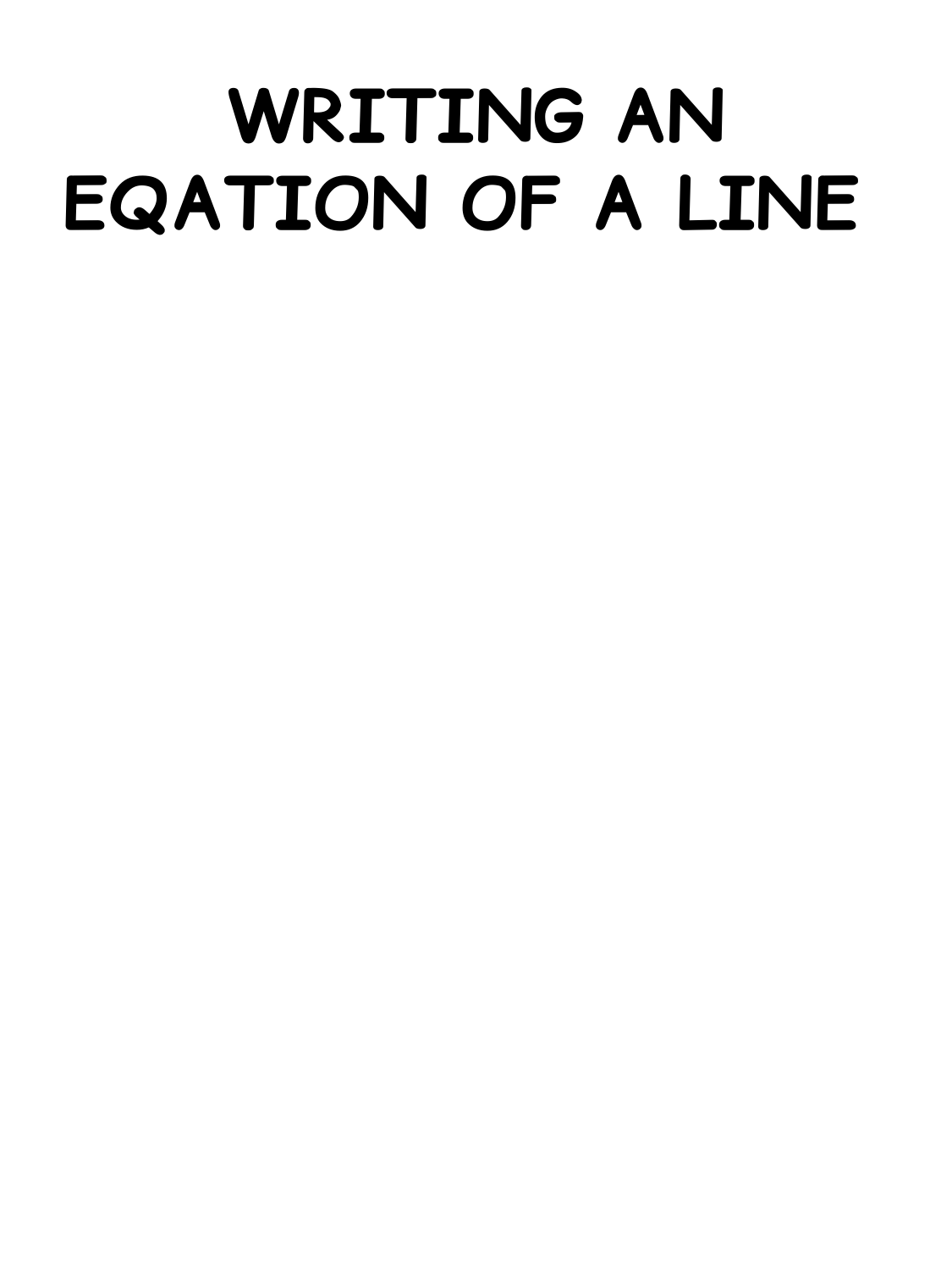

# WRITING AN EQATION OF A LINE